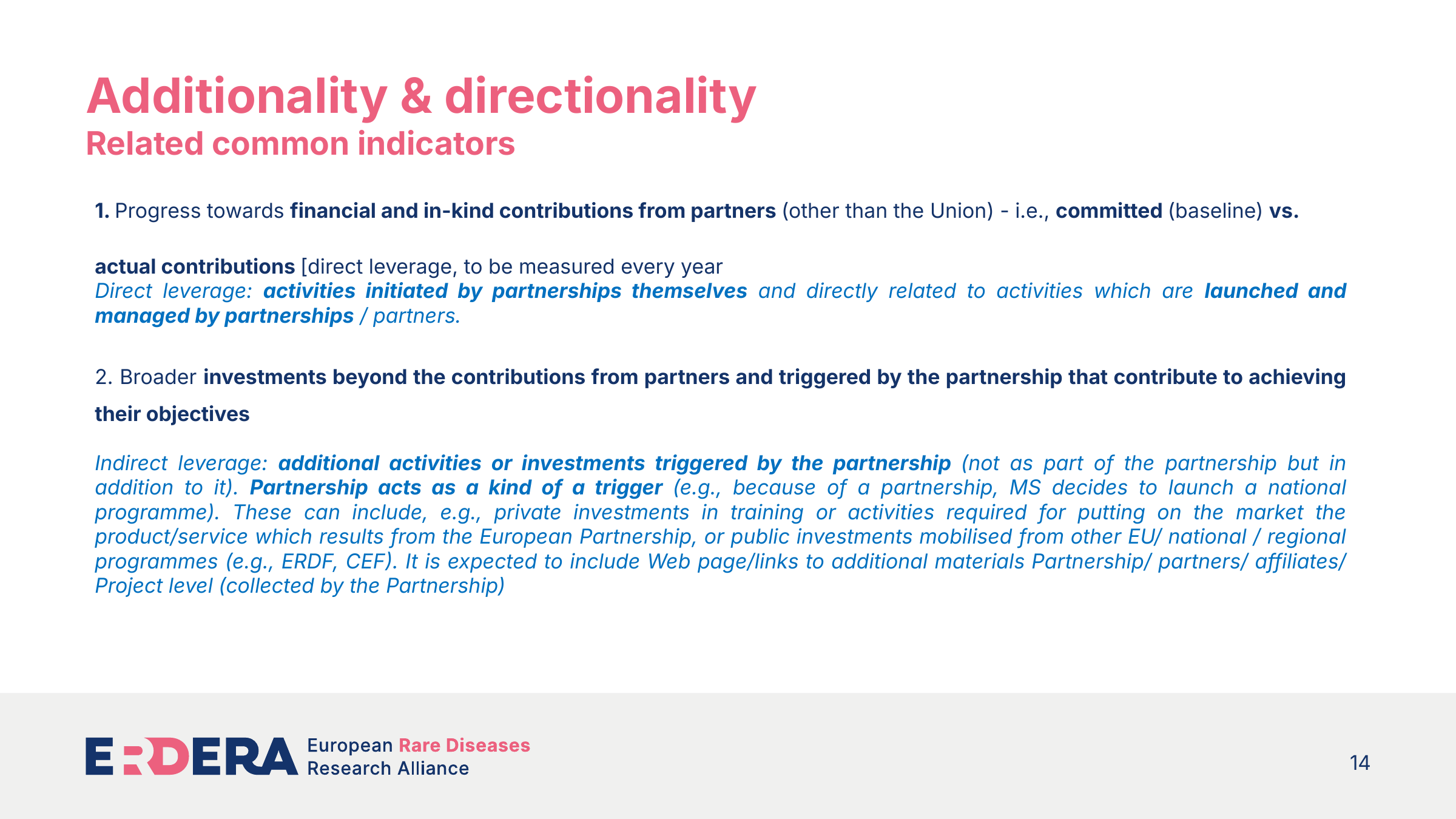

# Additionality & directionality Related common indicators
﻿1. Progress towards financial and in-kind contributions from partners (other than the Union) - i.e., committed (baseline) vs. actual contributions [direct leverage, to be measured every year
﻿Direct leverage: activities initiated by partnerships themselves and directly related to activities which are launched and managed by partnerships / partners.

2. ﻿Broader investments beyond the contributions from partners and triggered by the partnership that contribute to achieving their objectives
﻿
Indirect leverage: additional activities or investments triggered by the partnership (not as part of the partnership but in addition to it). Partnership acts as a kind of a trigger (e.g., because of a partnership, MS decides to launch a national programme). These can include, e.g., private investments in training or activities required for putting on the market the product/service which results from the European Partnership, or public investments mobilised from other EU/ national / regional programmes (e.g., ERDF, CEF). It is expected to include Web page/links to additional materials Partnership/ partners/ affiliates/ Project level (collected by the Partnership)
14